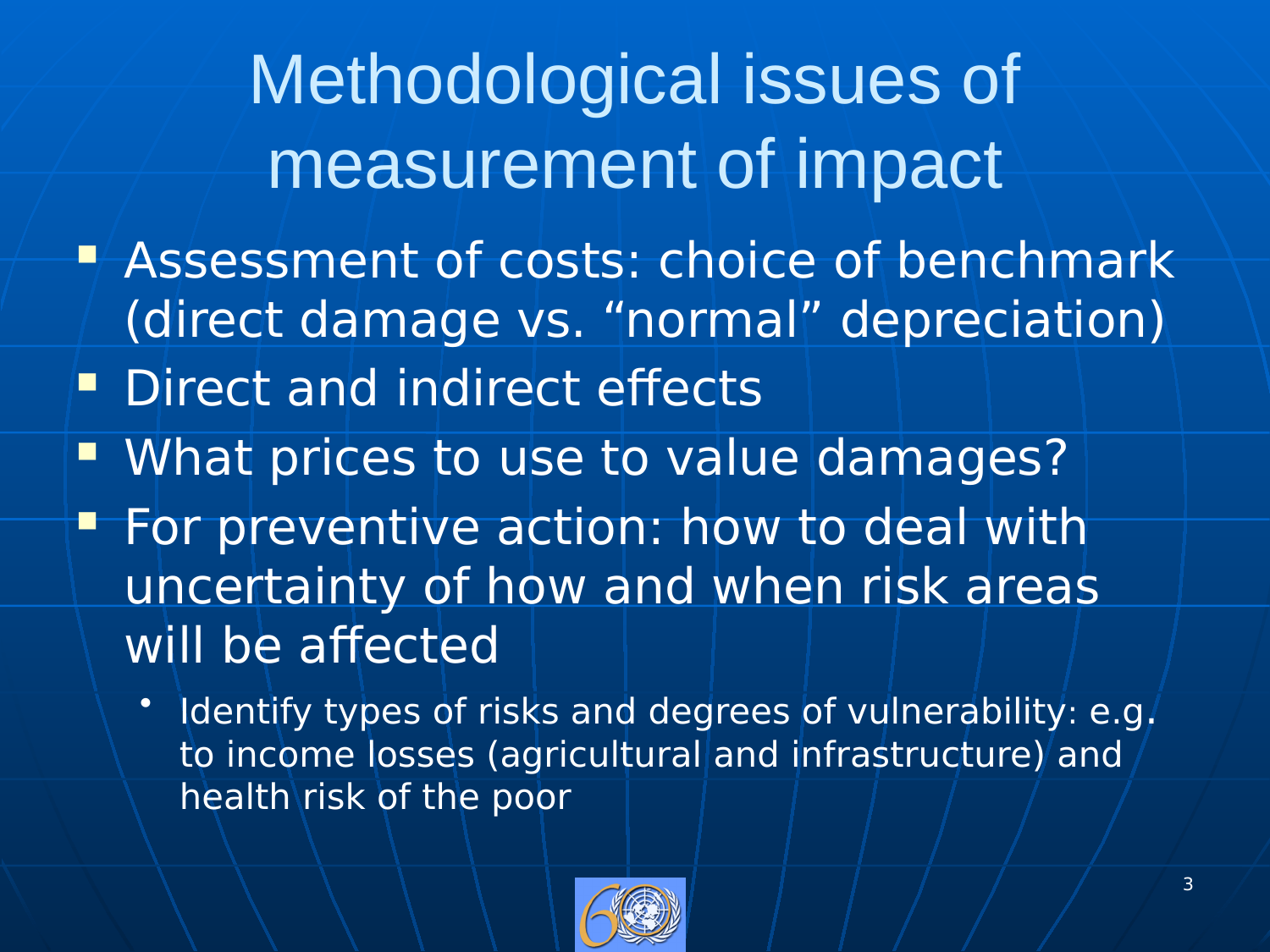

# Methodological issues of measurement of impact
Assessment of costs: choice of benchmark (direct damage vs. “normal” depreciation)
Direct and indirect effects
What prices to use to value damages?
For preventive action: how to deal with uncertainty of how and when risk areas will be affected
Identify types of risks and degrees of vulnerability: e.g. to income losses (agricultural and infrastructure) and health risk of the poor
3